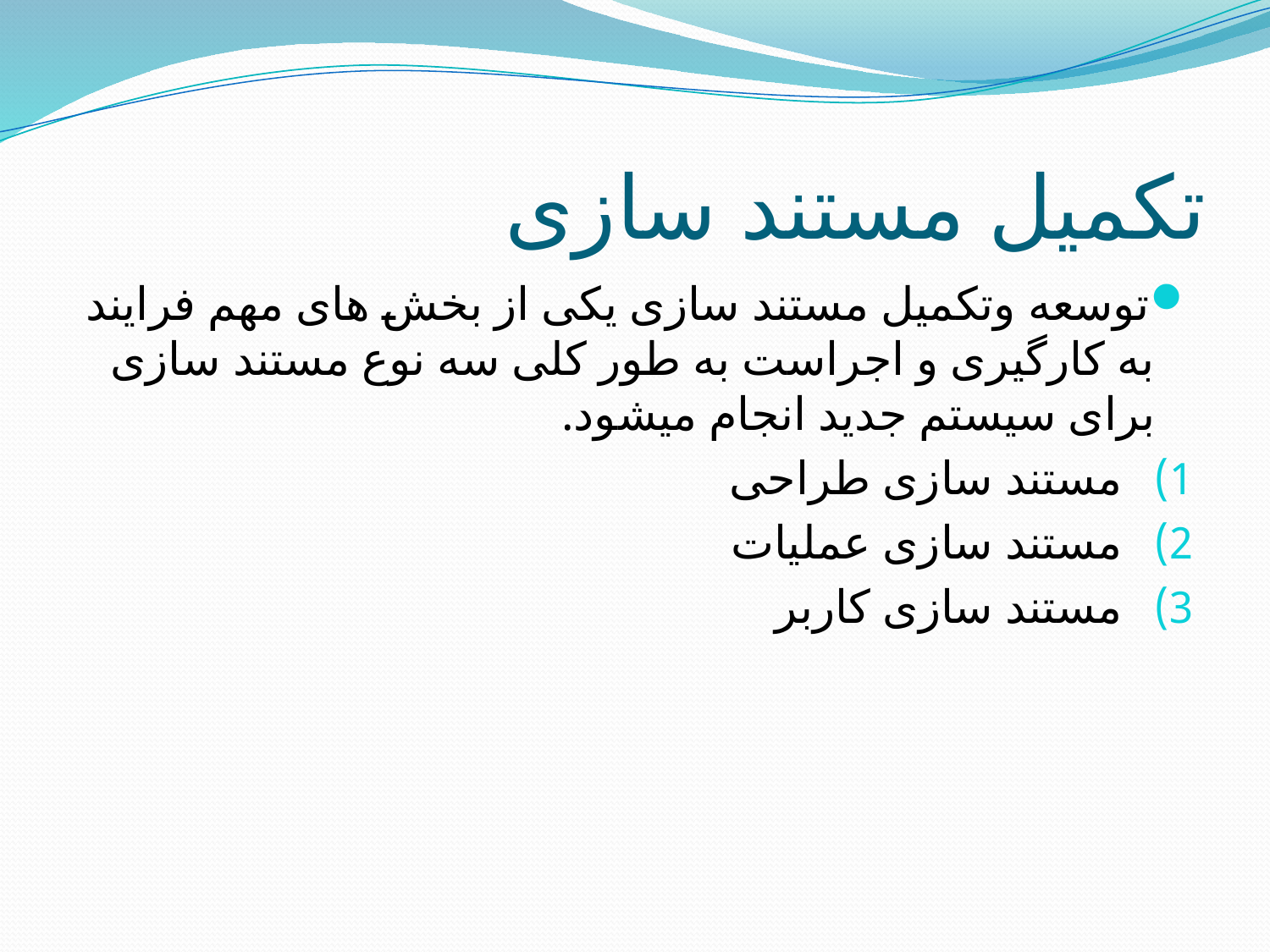

# تکمیل مستند سازی
توسعه وتکمیل مستند سازی یکی از بخش های مهم فرایند به کارگیری و اجراست به طور کلی سه نوع مستند سازی برای سیستم جدید انجام میشود.
مستند سازی طراحی
مستند سازی عملیات
مستند سازی کاربر